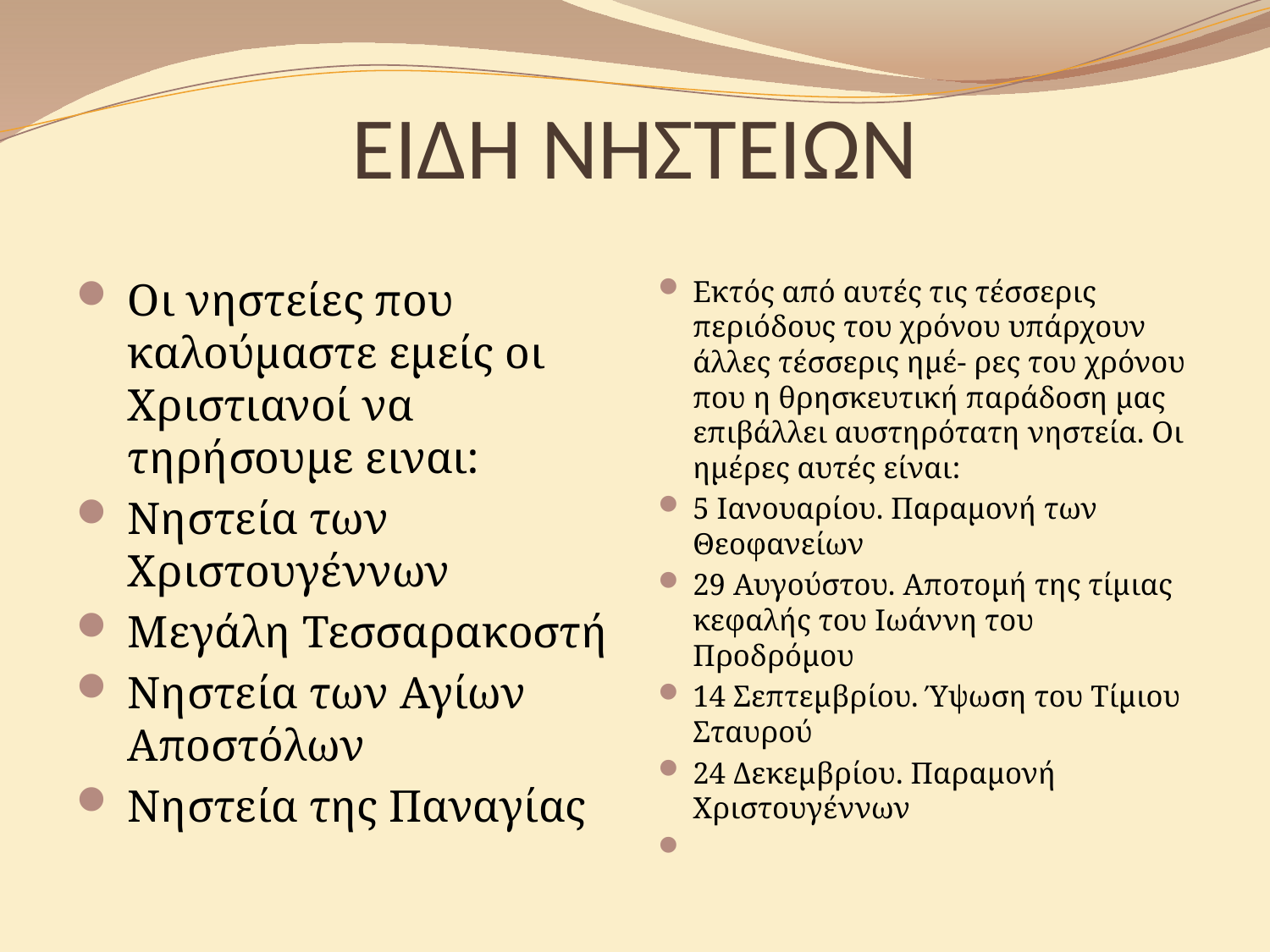

# ΕΙΔΗ ΝΗΣΤΕΙΩΝ
Οι νηστείες που καλούμαστε εμείς οι Χριστιανοί να τηρήσουμε ειναι:
Νηστεία των Χριστουγέννων
Μεγάλη Τεσσαρακοστή
Νηστεία των Αγίων Αποστόλων
Νηστεία της Παναγίας

Εκτός από αυτές τις τέσσερις περιόδους του χρόνου υπάρχουν άλλες τέσσερις ημέ- ρες του χρόνου που η θρησκευτική παράδοση μας επιβάλλει αυστηρότατη νηστεία. Οι ημέρες αυτές είναι:
5 Ιανουαρίου. Παραμονή των Θεοφανείων
29 Αυγούστου. Αποτομή της τίμιας κεφαλής του Ιωάννη του Προδρόμου
14 Σεπτεμβρίου. Ύψωση του Τίμιου Σταυρού
24 Δεκεμβρίου. Παραμονή Χριστουγέννων